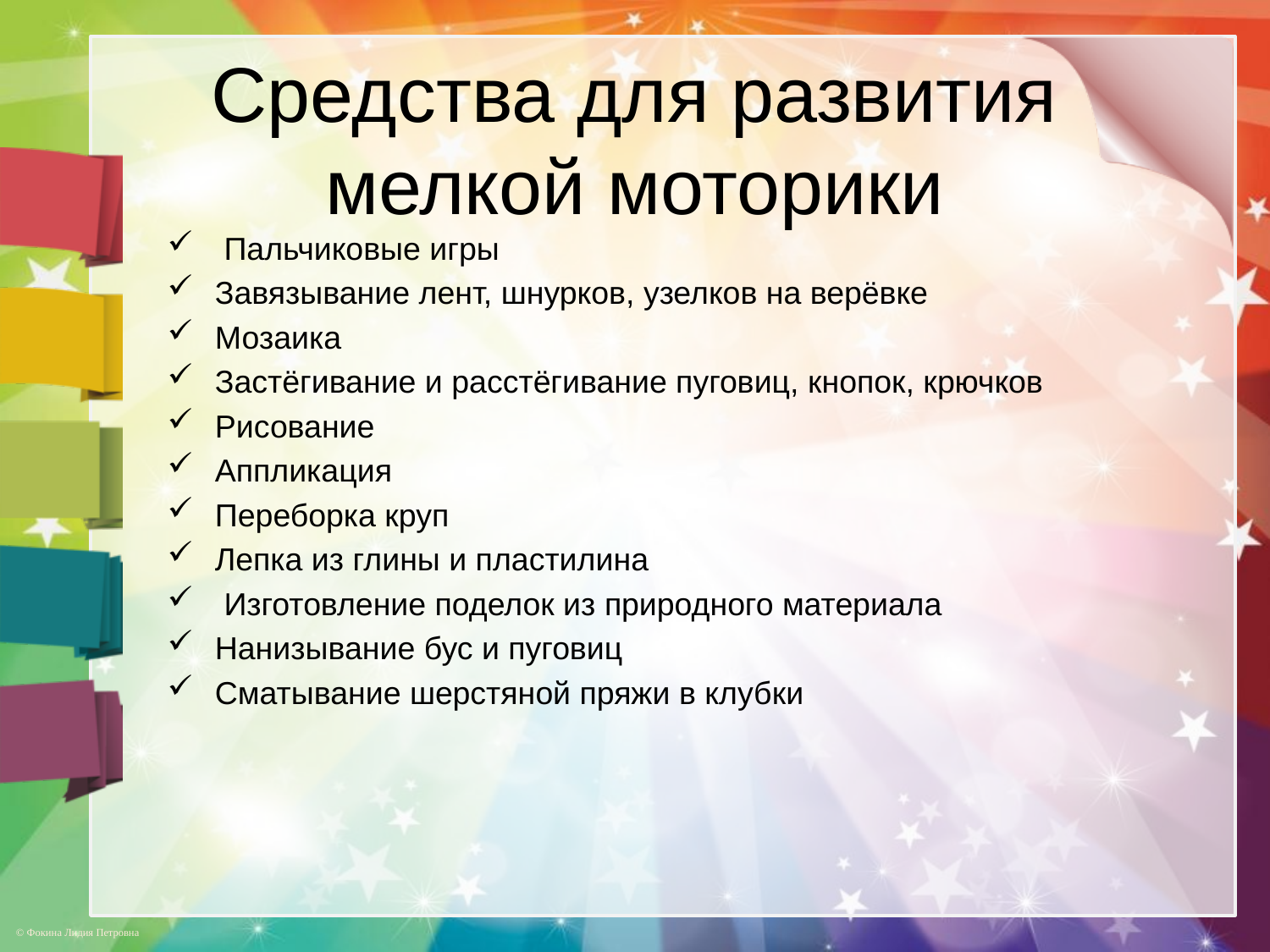

# Средства для развития мелкой моторики
 Пальчиковые игры
Завязывание лент, шнурков, узелков на верёвке
Мозаика
Застёгивание и расстёгивание пуговиц, кнопок, крючков
Рисование
Аппликация
Переборка круп
Лепка из глины и пластилина
 Изготовление поделок из природного материала
Нанизывание бус и пуговиц
Сматывание шерстяной пряжи в клубки